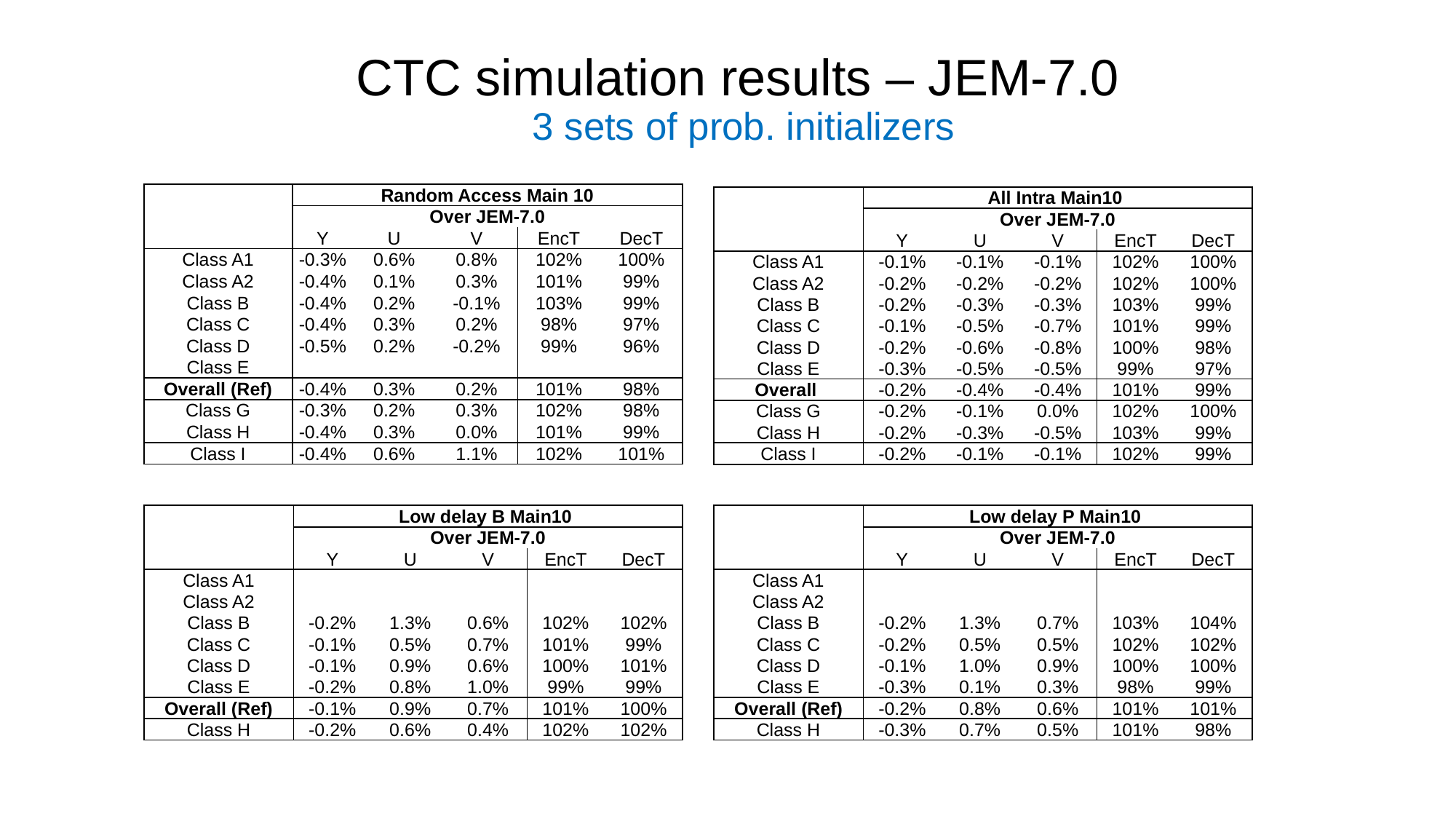

# CTC simulation results – JEM-7.0 3 sets of prob. initializers
|  | Random Access Main 10 |  |  |  |  |
| --- | --- | --- | --- | --- | --- |
|  | Over JEM-7.0 |  |  |  |  |
|  | Y | U | V | EncT | DecT |
| Class A1 | -0.3% | 0.6% | 0.8% | 102% | 100% |
| Class A2 | -0.4% | 0.1% | 0.3% | 101% | 99% |
| Class B | -0.4% | 0.2% | -0.1% | 103% | 99% |
| Class C | -0.4% | 0.3% | 0.2% | 98% | 97% |
| Class D | -0.5% | 0.2% | -0.2% | 99% | 96% |
| Class E |  |  |  |  |  |
| Overall (Ref) | -0.4% | 0.3% | 0.2% | 101% | 98% |
| Class G | -0.3% | 0.2% | 0.3% | 102% | 98% |
| Class H | -0.4% | 0.3% | 0.0% | 101% | 99% |
| Class I | -0.4% | 0.6% | 1.1% | 102% | 101% |
|  | All Intra Main10 |  |  |  |  |
| --- | --- | --- | --- | --- | --- |
|  | Over JEM-7.0 |  |  |  |  |
|  | Y | U | V | EncT | DecT |
| Class A1 | -0.1% | -0.1% | -0.1% | 102% | 100% |
| Class A2 | -0.2% | -0.2% | -0.2% | 102% | 100% |
| Class B | -0.2% | -0.3% | -0.3% | 103% | 99% |
| Class C | -0.1% | -0.5% | -0.7% | 101% | 99% |
| Class D | -0.2% | -0.6% | -0.8% | 100% | 98% |
| Class E | -0.3% | -0.5% | -0.5% | 99% | 97% |
| Overall | -0.2% | -0.4% | -0.4% | 101% | 99% |
| Class G | -0.2% | -0.1% | 0.0% | 102% | 100% |
| Class H | -0.2% | -0.3% | -0.5% | 103% | 99% |
| Class I | -0.2% | -0.1% | -0.1% | 102% | 99% |
|  | Low delay B Main10 |  |  |  |  |
| --- | --- | --- | --- | --- | --- |
|  | Over JEM-7.0 |  |  |  |  |
|  | Y | U | V | EncT | DecT |
| Class A1 |  |  |  |  |  |
| Class A2 |  |  |  |  |  |
| Class B | -0.2% | 1.3% | 0.6% | 102% | 102% |
| Class C | -0.1% | 0.5% | 0.7% | 101% | 99% |
| Class D | -0.1% | 0.9% | 0.6% | 100% | 101% |
| Class E | -0.2% | 0.8% | 1.0% | 99% | 99% |
| Overall (Ref) | -0.1% | 0.9% | 0.7% | 101% | 100% |
| Class H | -0.2% | 0.6% | 0.4% | 102% | 102% |
|  | Low delay P Main10 |  |  |  |  |
| --- | --- | --- | --- | --- | --- |
|  | Over JEM-7.0 |  |  |  |  |
|  | Y | U | V | EncT | DecT |
| Class A1 |  |  |  |  |  |
| Class A2 |  |  |  |  |  |
| Class B | -0.2% | 1.3% | 0.7% | 103% | 104% |
| Class C | -0.2% | 0.5% | 0.5% | 102% | 102% |
| Class D | -0.1% | 1.0% | 0.9% | 100% | 100% |
| Class E | -0.3% | 0.1% | 0.3% | 98% | 99% |
| Overall (Ref) | -0.2% | 0.8% | 0.6% | 101% | 101% |
| Class H | -0.3% | 0.7% | 0.5% | 101% | 98% |